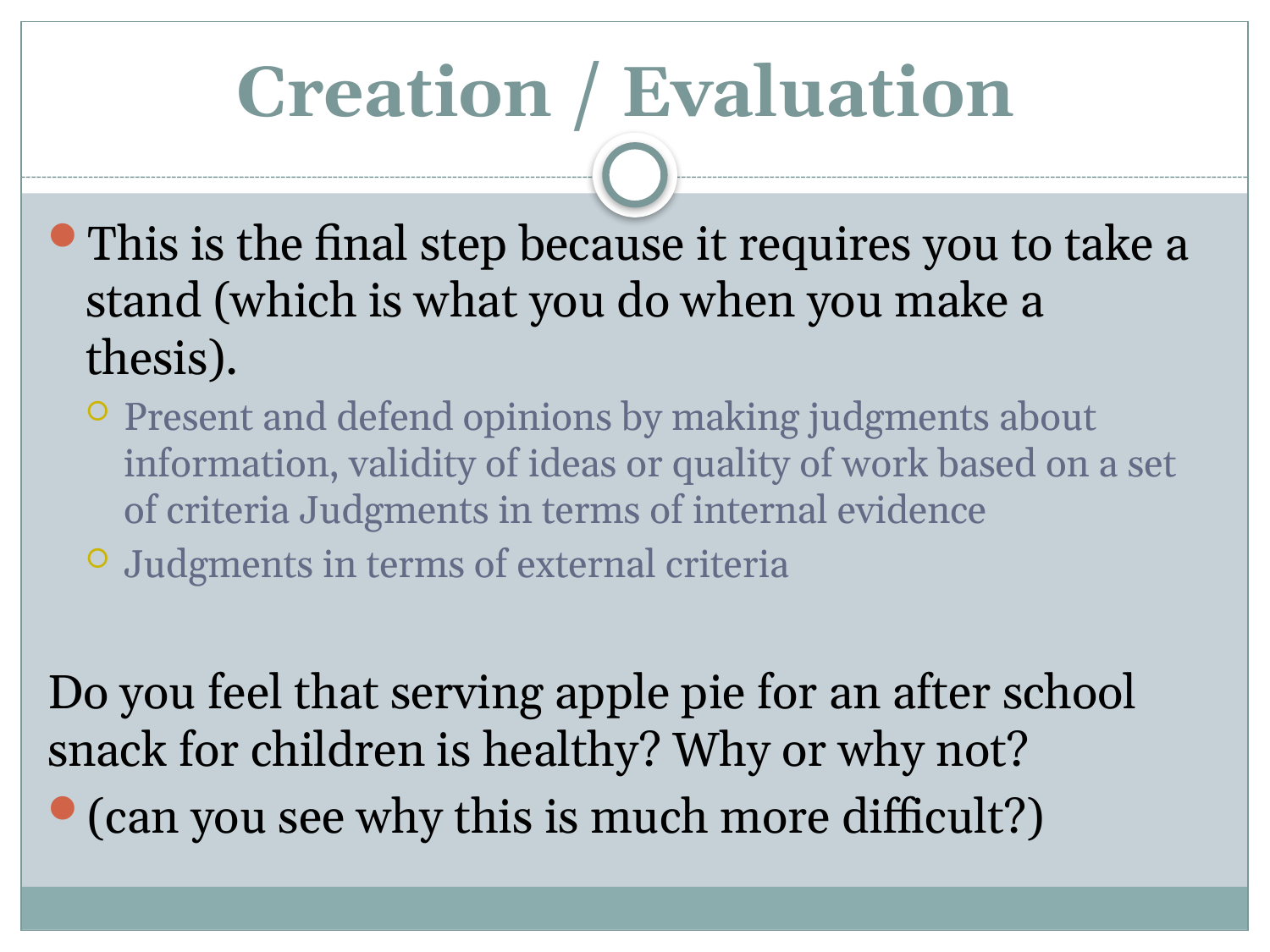

# Creation / Evaluation
This is the final step because it requires you to take a stand (which is what you do when you make a thesis).
Present and defend opinions by making judgments about information, validity of ideas or quality of work based on a set of criteria Judgments in terms of internal evidence
Judgments in terms of external criteria

Do you feel that serving apple pie for an after school snack for children is healthy? Why or why not?
(can you see why this is much more difficult?)